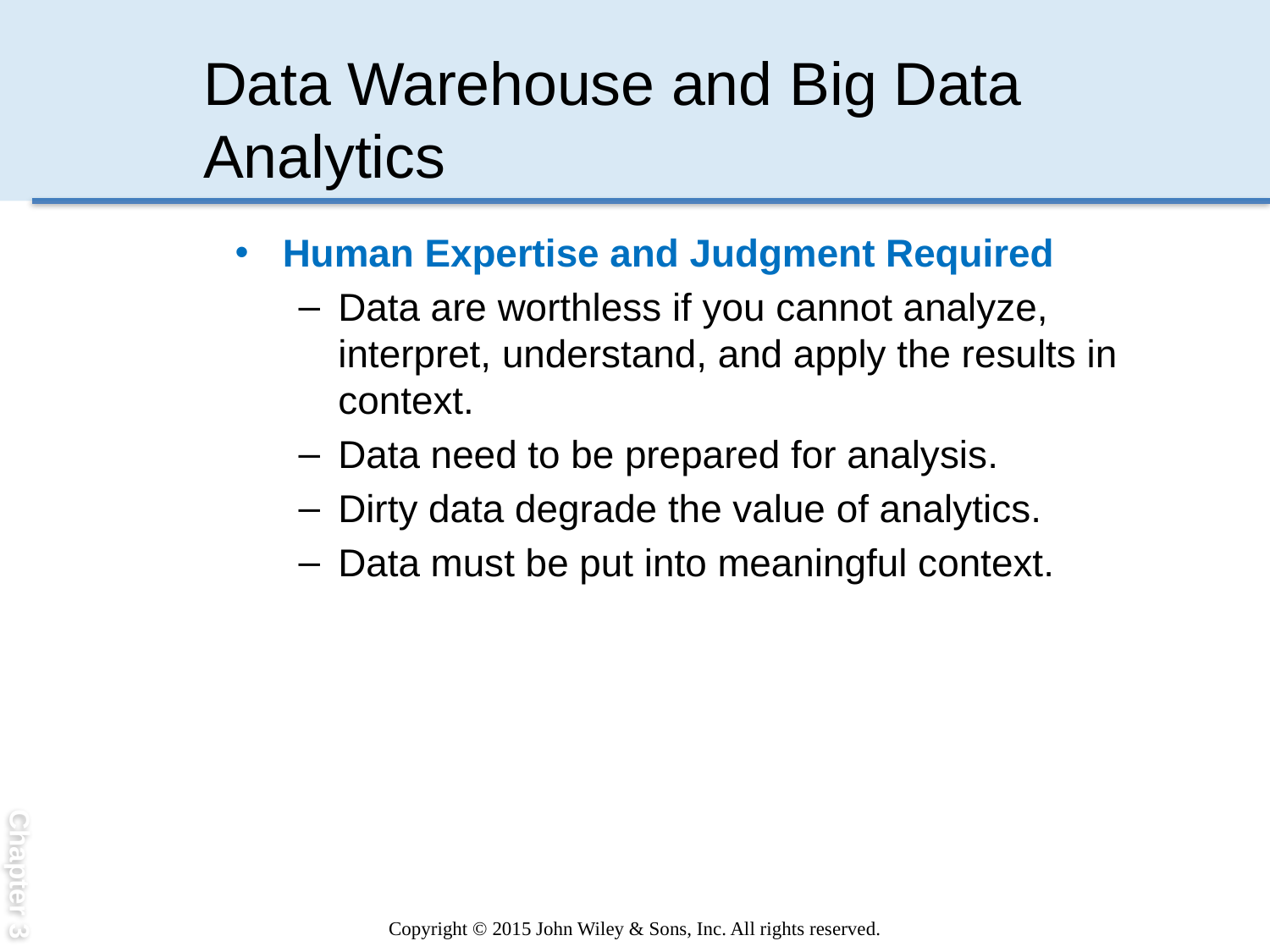

Chapter 3
# Data Warehouse and Big Data Analytics
Human Expertise and Judgment Required
Data are worthless if you cannot analyze, interpret, understand, and apply the results in context.
Data need to be prepared for analysis.
Dirty data degrade the value of analytics.
Data must be put into meaningful context.